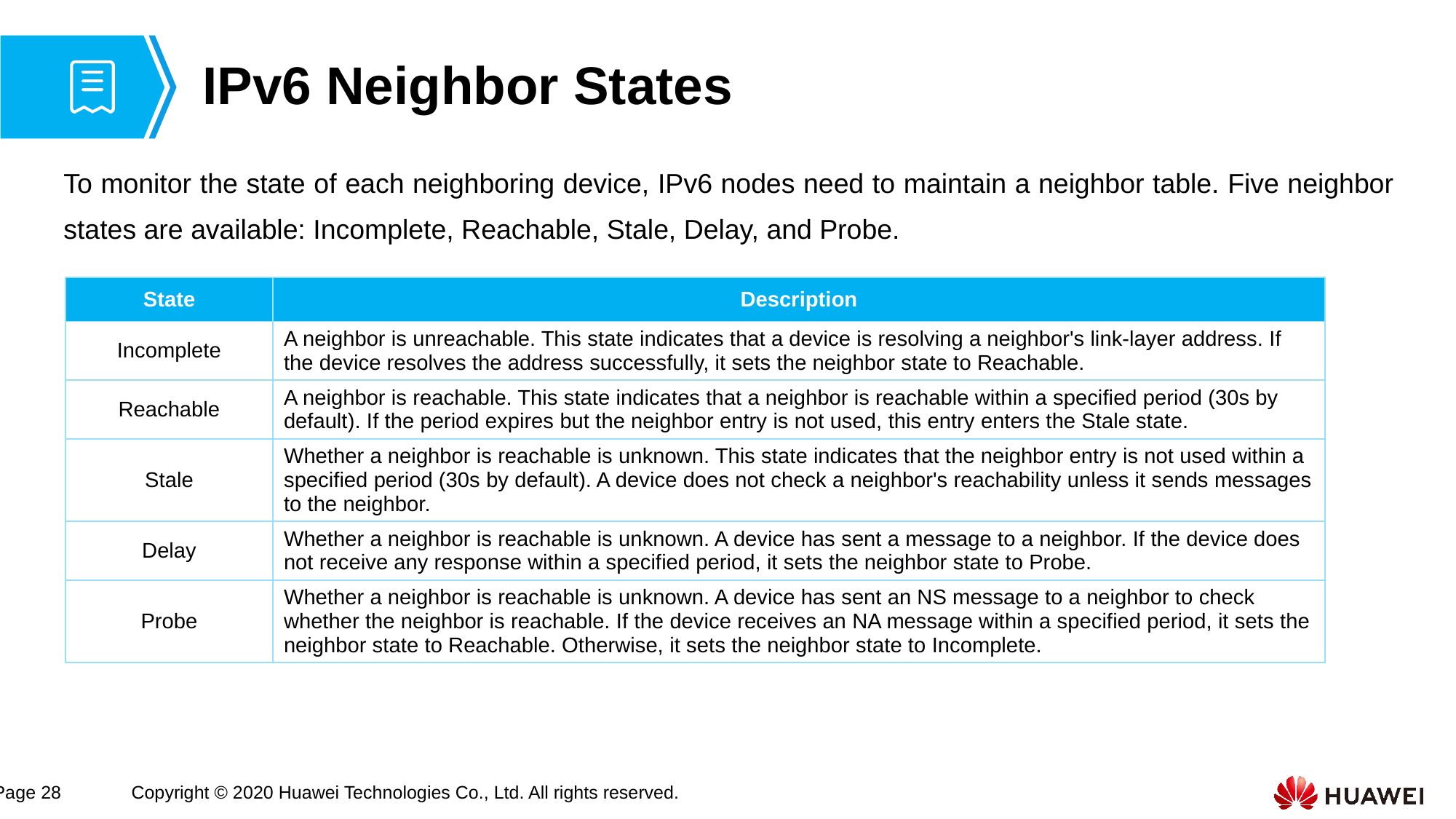

# IPv6 Neighbor States
To monitor the state of each neighboring device, IPv6 nodes need to maintain a neighbor table. Five neighbor states are available: Incomplete, Reachable, Stale, Delay, and Probe.

| State | Description |
| --- | --- |
| Incomplete | A neighbor is unreachable. This state indicates that a device is resolving a neighbor's link-layer address. If the device resolves the address successfully, it sets the neighbor state to Reachable. |
| Reachable | A neighbor is reachable. This state indicates that a neighbor is reachable within a specified period (30s by default). If the period expires but the neighbor entry is not used, this entry enters the Stale state. |
| Stale | Whether a neighbor is reachable is unknown. This state indicates that the neighbor entry is not used within a specified period (30s by default). A device does not check a neighbor's reachability unless it sends messages to the neighbor. |
| Delay | Whether a neighbor is reachable is unknown. A device has sent a message to a neighbor. If the device does not receive any response within a specified period, it sets the neighbor state to Probe. |
| Probe | Whether a neighbor is reachable is unknown. A device has sent an NS message to a neighbor to check whether the neighbor is reachable. If the device receives an NA message within a specified period, it sets the neighbor state to Reachable. Otherwise, it sets the neighbor state to Incomplete. |